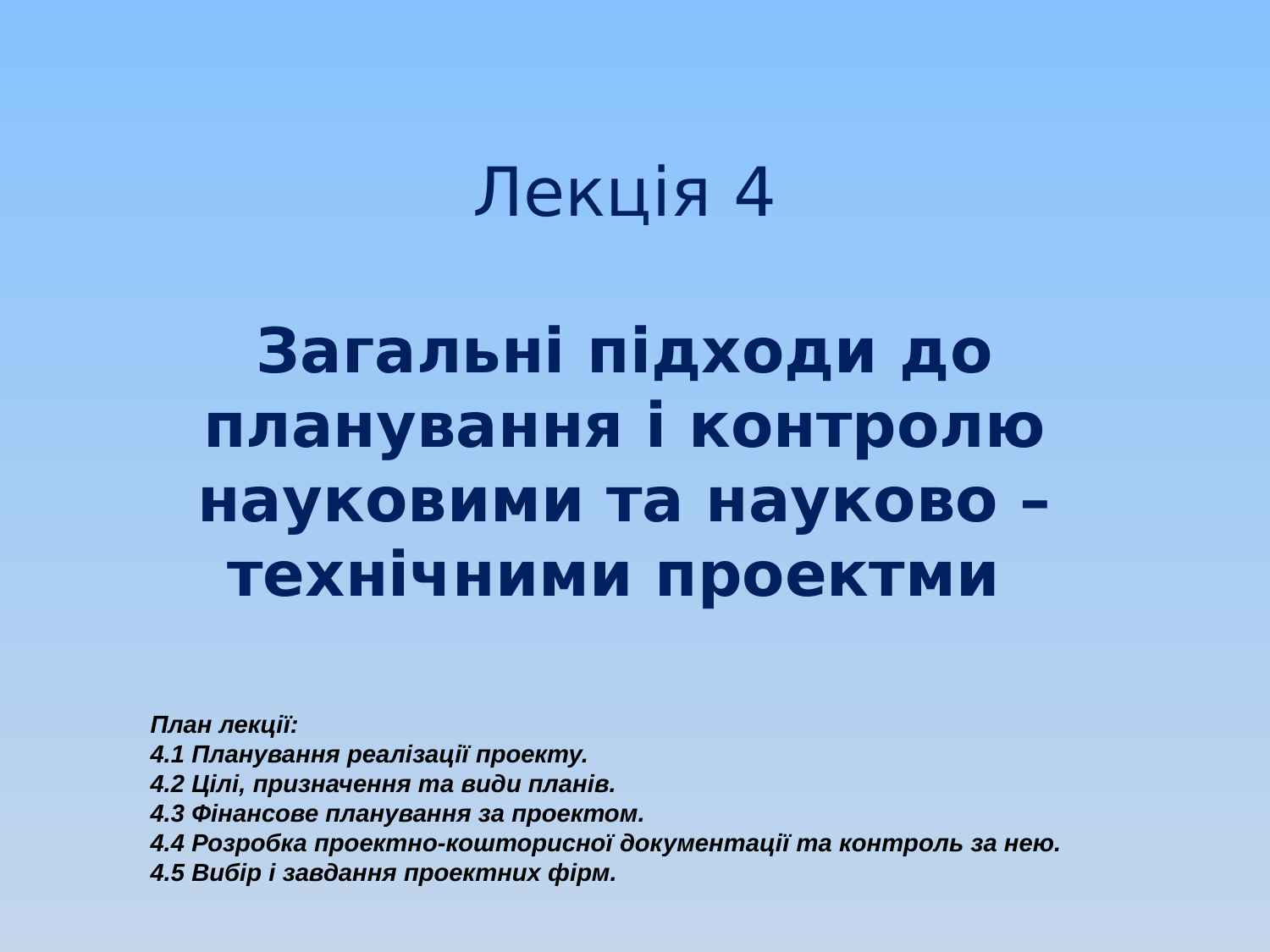

# Лекція 4 Загальні підходи до планування і контролю науковими та науково – технічними проектми
План лекції:
4.1 Планування реалізації проекту.
4.2 Цілі, призначення та види планів.
4.3 Фінансове планування за проектом.
4.4 Розробка проектно-кошторисної документації та контроль за нею.
4.5 Вибір і завдання проектних фірм.